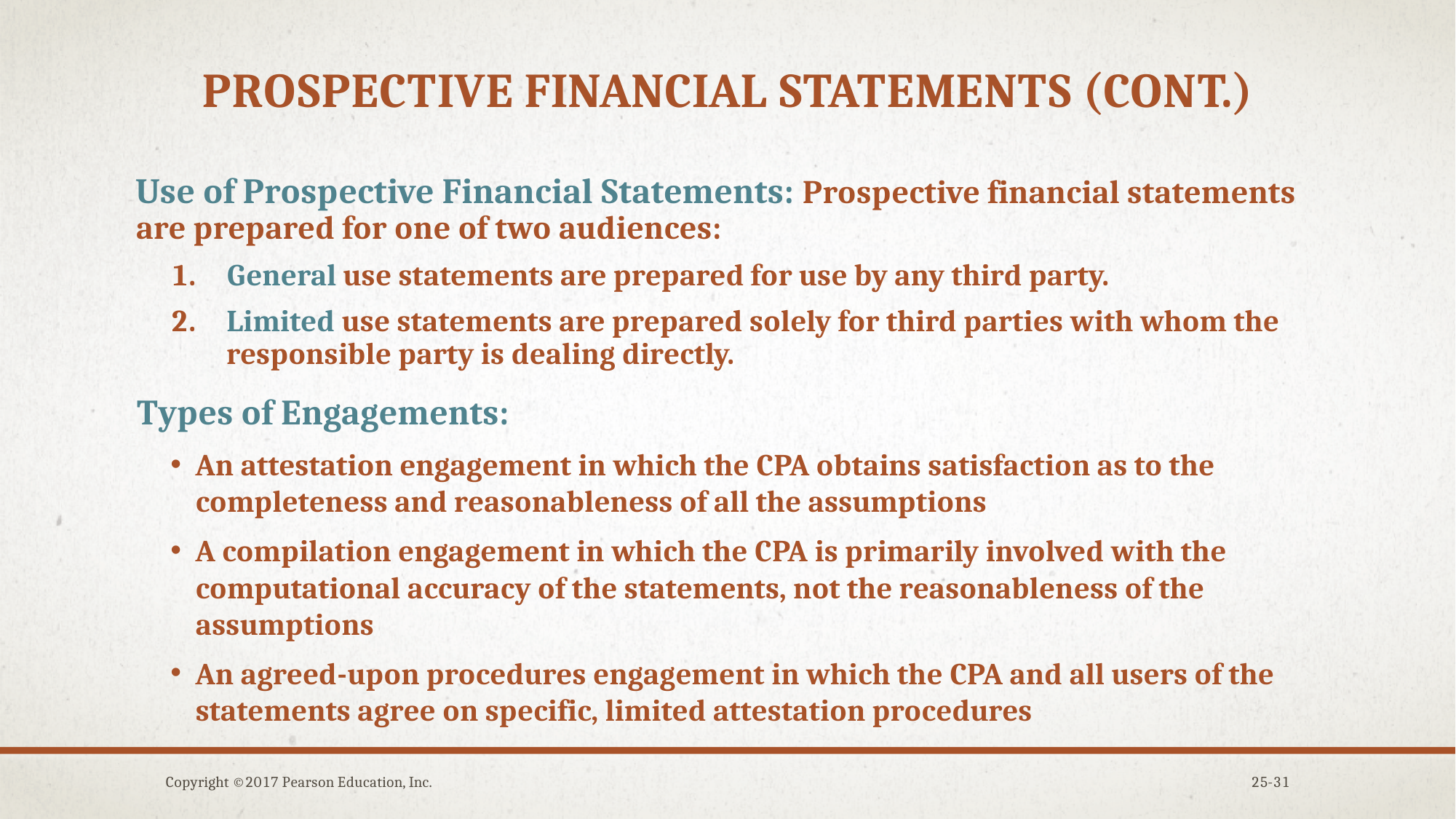

# Prospective financial statements (cont.)
Use of Prospective Financial Statements: Prospective financial statements are prepared for one of two audiences:
General use statements are prepared for use by any third party.
Limited use statements are prepared solely for third parties with whom the responsible party is dealing directly.
Types of Engagements:
An attestation engagement in which the CPA obtains satisfaction as to the completeness and reasonableness of all the assumptions
A compilation engagement in which the CPA is primarily involved with the computational accuracy of the statements, not the reasonableness of the assumptions
An agreed-upon procedures engagement in which the CPA and all users of the statements agree on specific, limited attestation procedures

Copyright ©2017 Pearson Education, Inc.
25-31